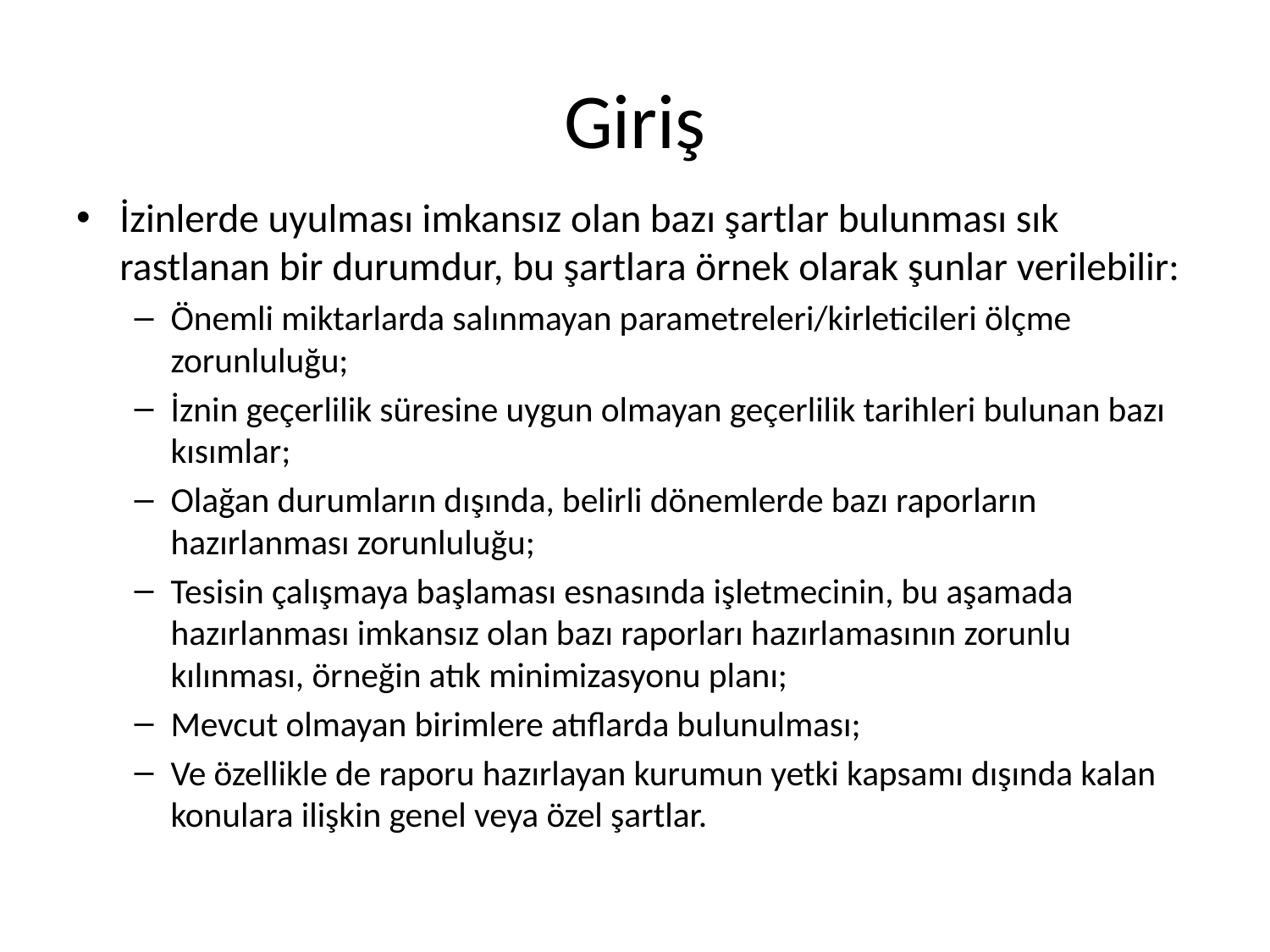

# Giriş
İzinlerde uyulması imkansız olan bazı şartlar bulunması sık rastlanan bir durumdur, bu şartlara örnek olarak şunlar verilebilir:
Önemli miktarlarda salınmayan parametreleri/kirleticileri ölçme zorunluluğu;
İznin geçerlilik süresine uygun olmayan geçerlilik tarihleri bulunan bazı kısımlar;
Olağan durumların dışında, belirli dönemlerde bazı raporların hazırlanması zorunluluğu;
Tesisin çalışmaya başlaması esnasında işletmecinin, bu aşamada hazırlanması imkansız olan bazı raporları hazırlamasının zorunlu kılınması, örneğin atık minimizasyonu planı;
Mevcut olmayan birimlere atıflarda bulunulması;
Ve özellikle de raporu hazırlayan kurumun yetki kapsamı dışında kalan konulara ilişkin genel veya özel şartlar.